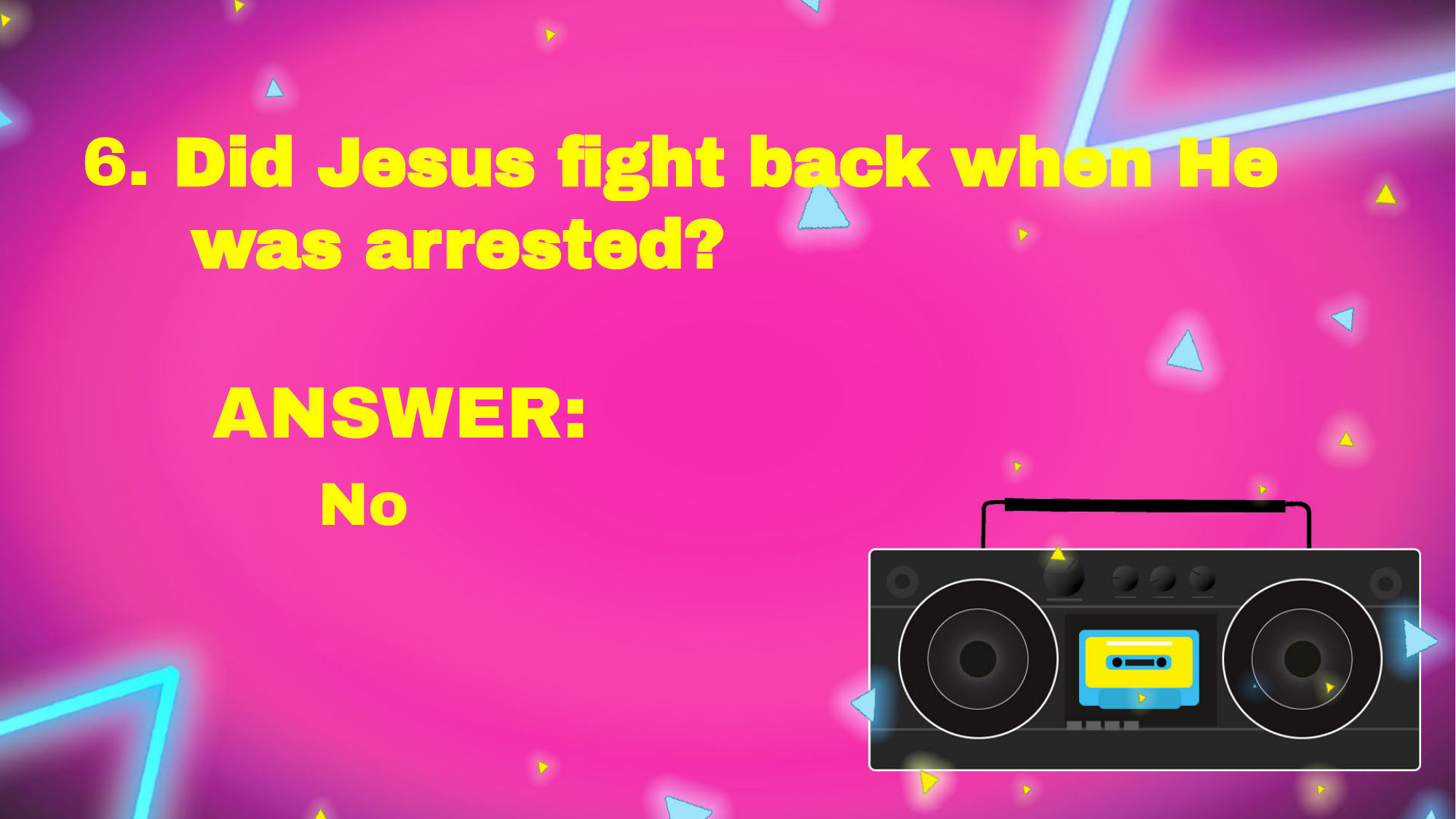

6. Did Jesus fight back when He
	was arrested?
ANSWER:
No